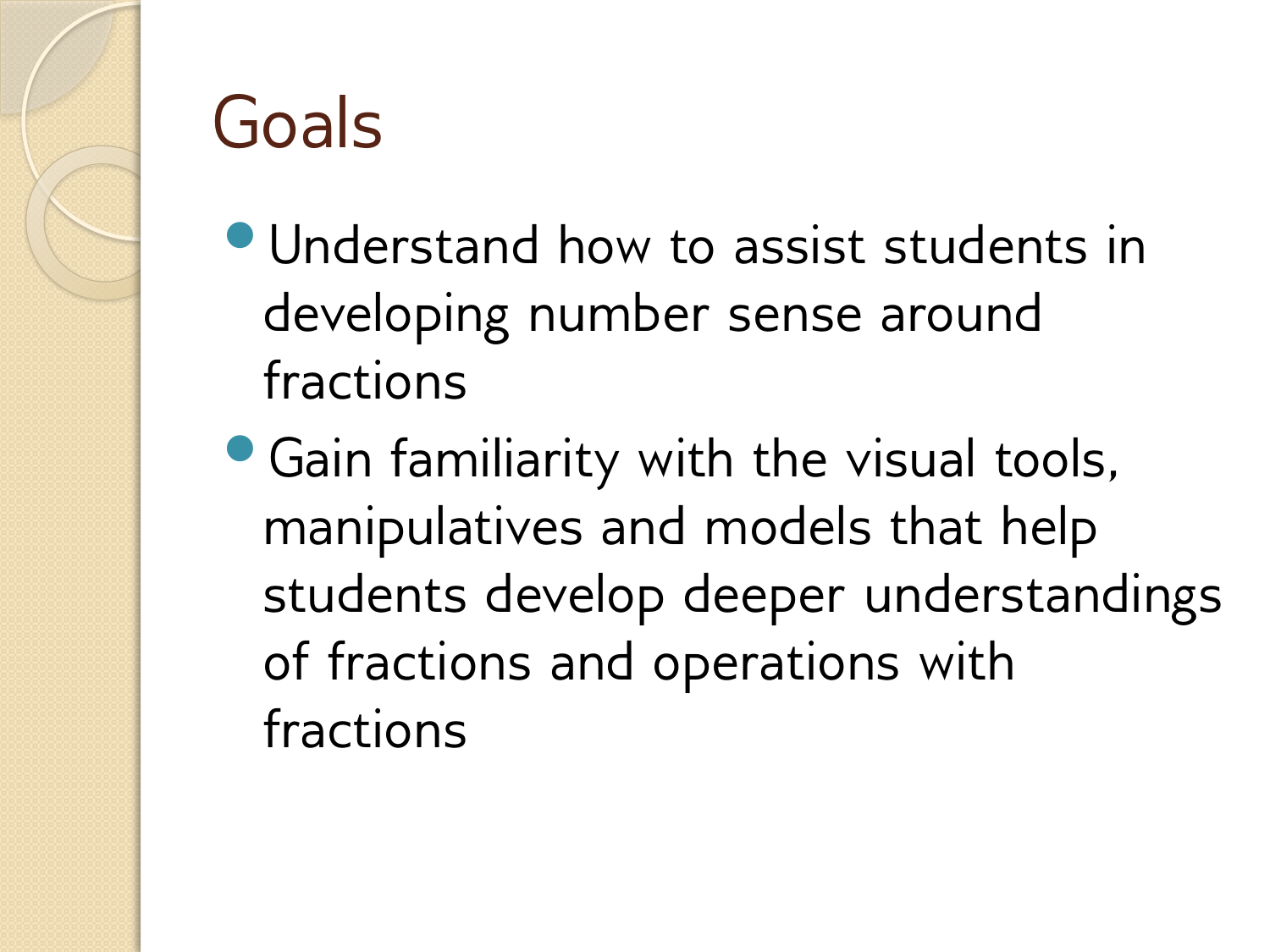

# Goals
Understand how to assist students in developing number sense around fractions
Gain familiarity with the visual tools, manipulatives and models that help students develop deeper understandings of fractions and operations with fractions